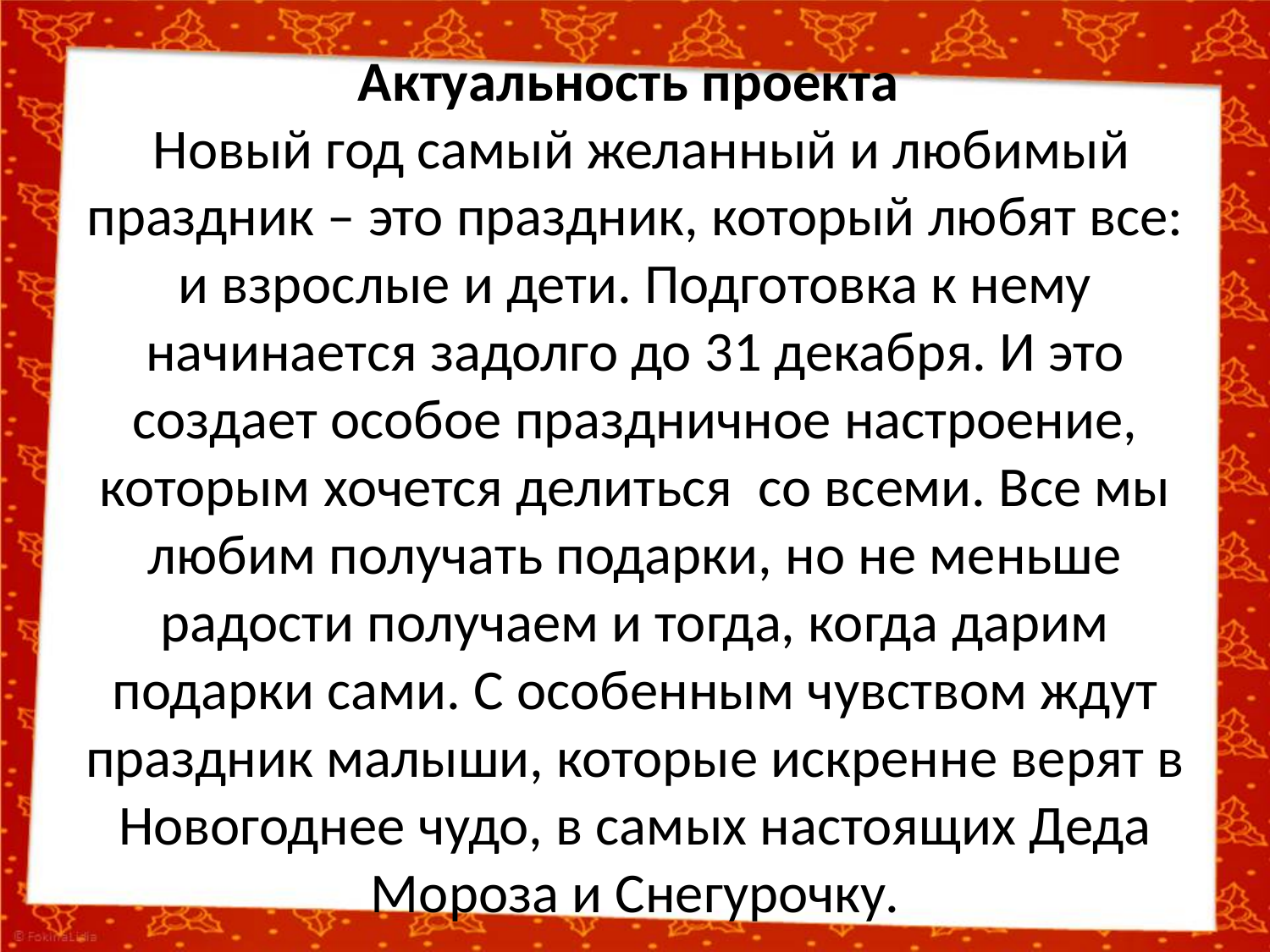

# Актуальность проекта  Новый год самый желанный и любимый праздник – это праздник, который любят все: и взрослые и дети. Подготовка к нему начинается задолго до 31 декабря. И это создает особое праздничное настроение, которым хочется делиться  со всеми. Все мы любим получать подарки, но не меньше радости получаем и тогда, когда дарим подарки сами. С особенным чувством ждут праздник малыши, которые искренне верят в Новогоднее чудо, в самых настоящих Деда Мороза и Снегурочку.